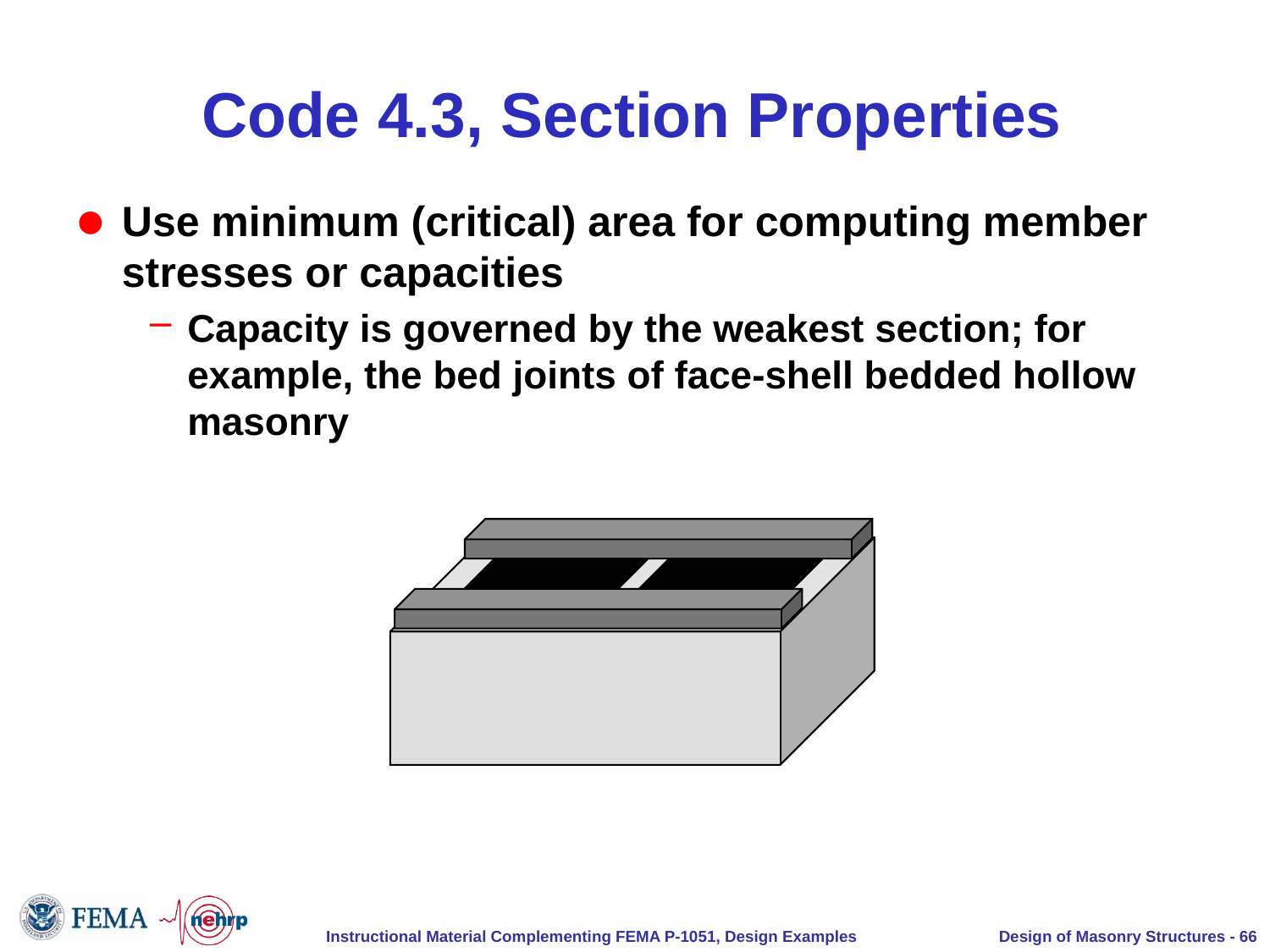

# Code 4.3, Section Properties
Use minimum (critical) area for computing member stresses or capacities
Capacity is governed by the weakest section; for example, the bed joints of face-shell bedded hollow masonry

Design of Masonry Structures - 66
Instructional Material Complementing FEMA P-1051, Design Examples